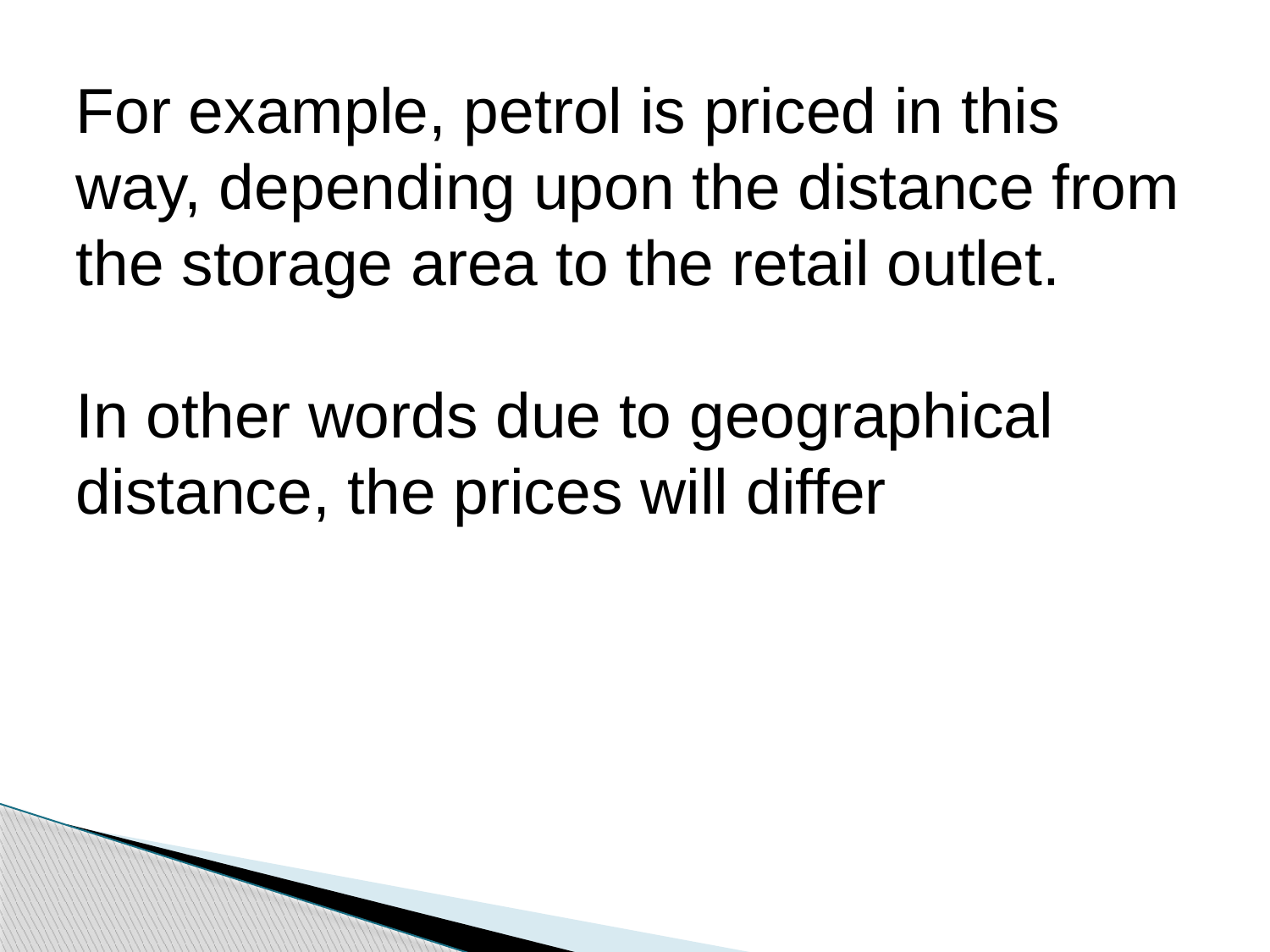

For example, petrol is priced in this way, depending upon the distance from the storage area to the retail outlet.

In other words due to geographical distance, the prices will differ